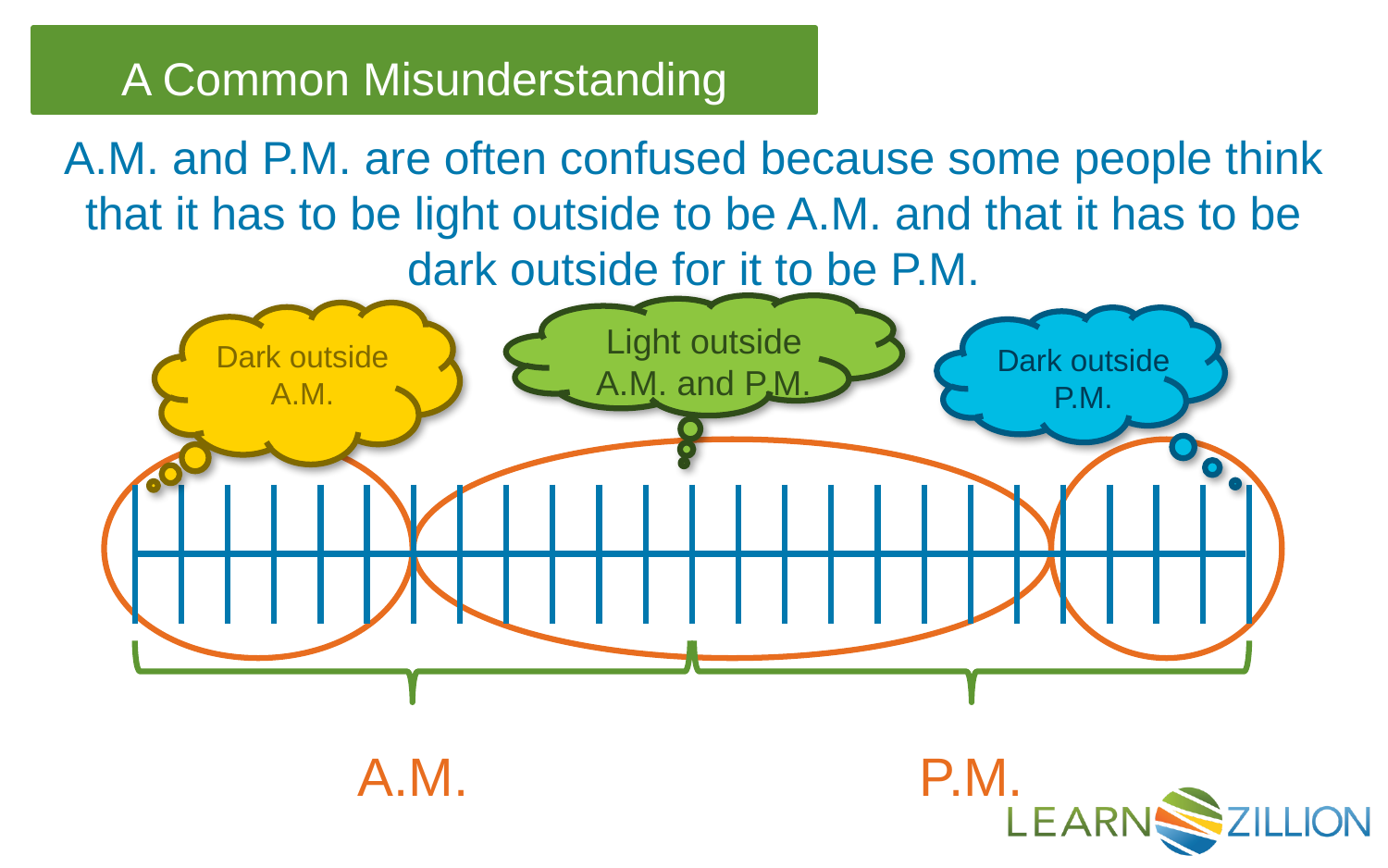

A.M. and P.M. are often confused because some people think that it has to be light outside to be A.M. and that it has to be dark outside for it to be P.M.

Light outside A.M. and P.M.
Dark outside A.M.
Dark outside P.M.

P.M.
A.M.